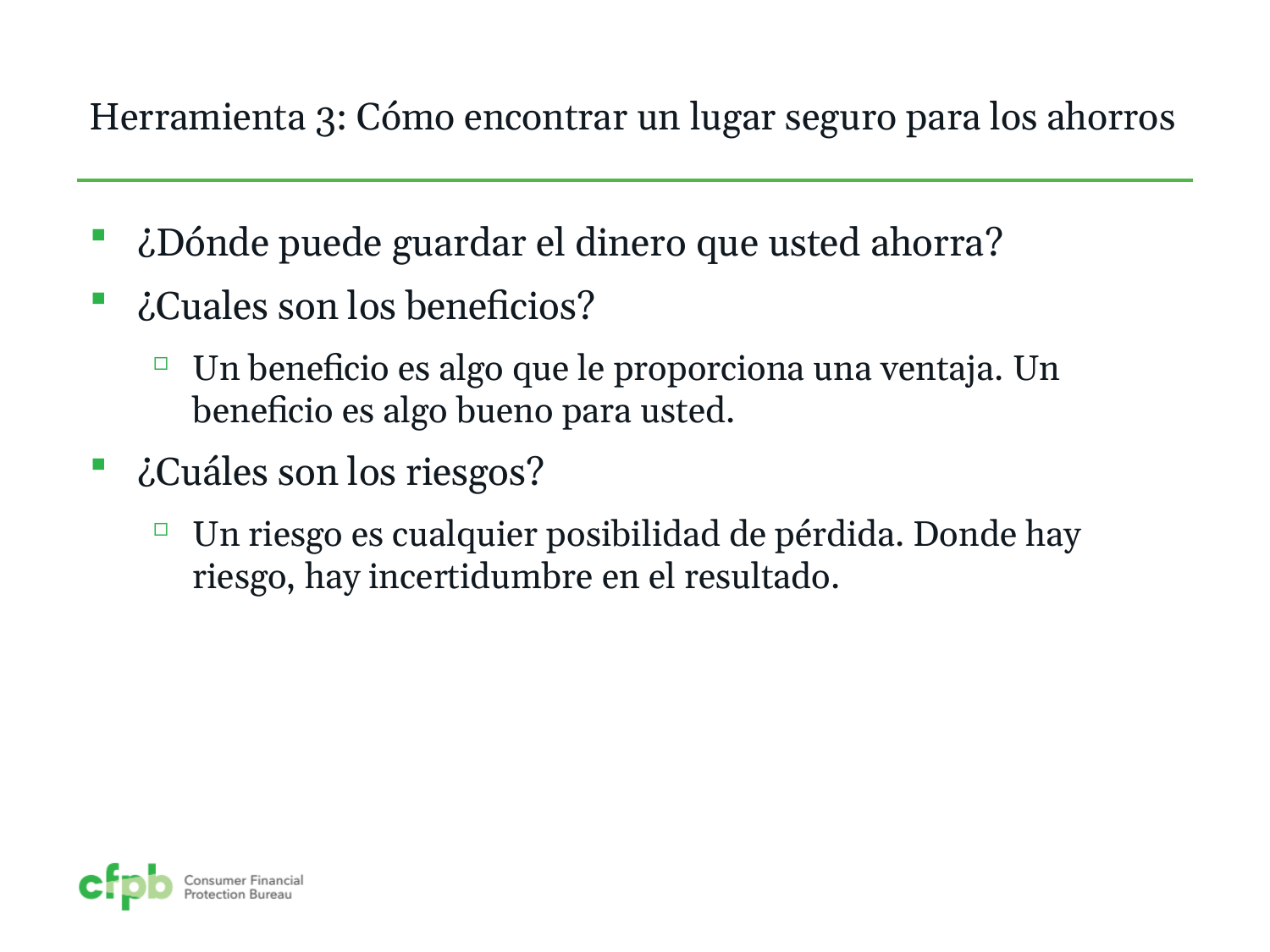

# Herramienta 3: Cómo encontrar un lugar seguro para los ahorros
¿Dónde puede guardar el dinero que usted ahorra?
¿Cuales son los beneficios?
Un beneficio es algo que le proporciona una ventaja. Un beneficio es algo bueno para usted.
¿Cuáles son los riesgos?
Un riesgo es cualquier posibilidad de pérdida. Donde hay riesgo, hay incertidumbre en el resultado.